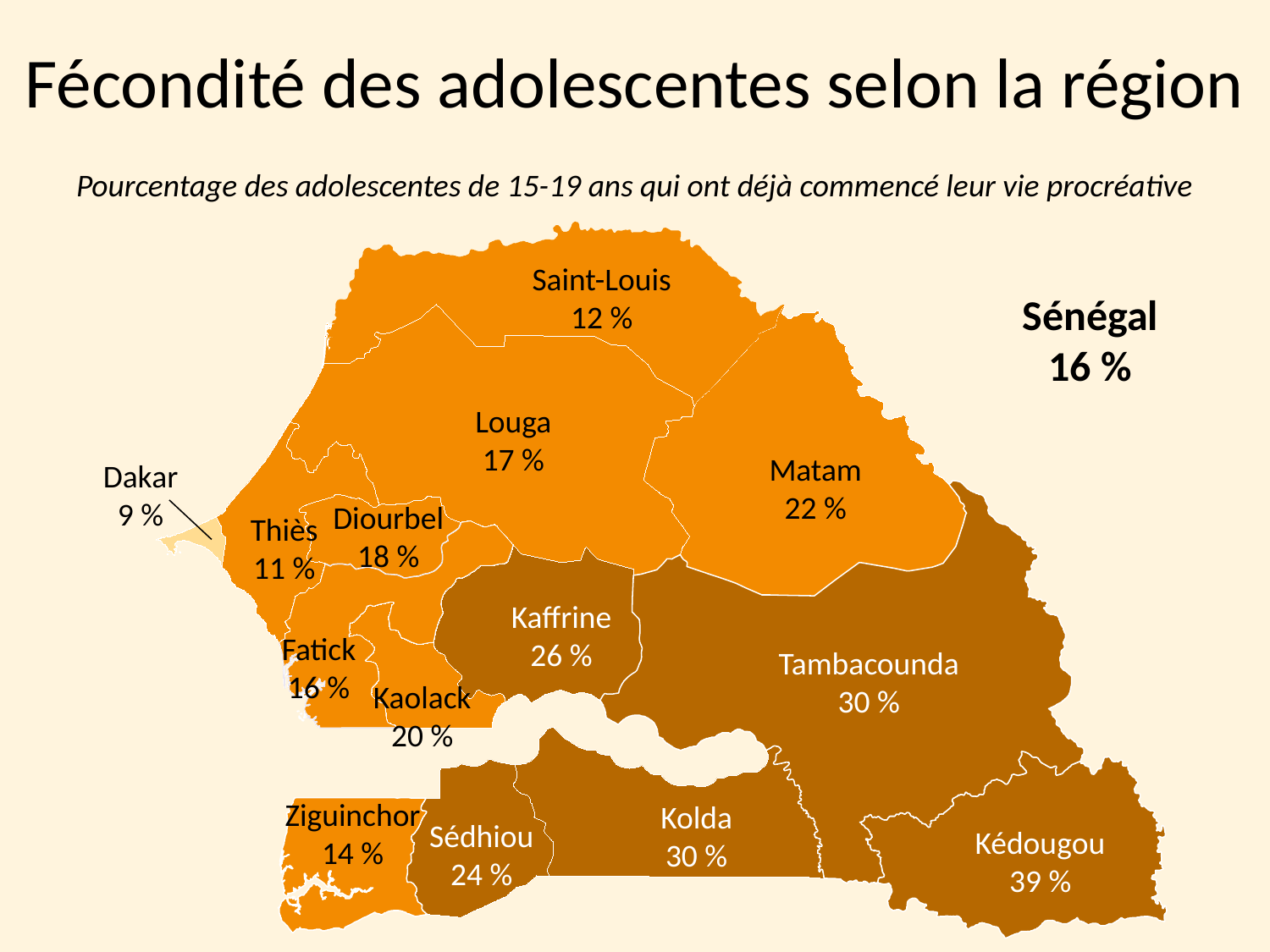

Fécondité des adolescentes selon la région
Pourcentage des adolescentes de 15-19 ans qui ont déjà commencé leur vie procréative

Saint-Louis
12 %
Sénégal
16 %
Louga
17 %
Matam
22 %
Dakar
9 %
Diourbel
18 %
Thiès
11 %
Kaffrine
26 %
Fatick
16 %
Tambacounda
30 %
Kaolack
20 %
Ziguinchor
14 %
Kolda
30 %
Sédhiou
24 %
Kédougou
39 %